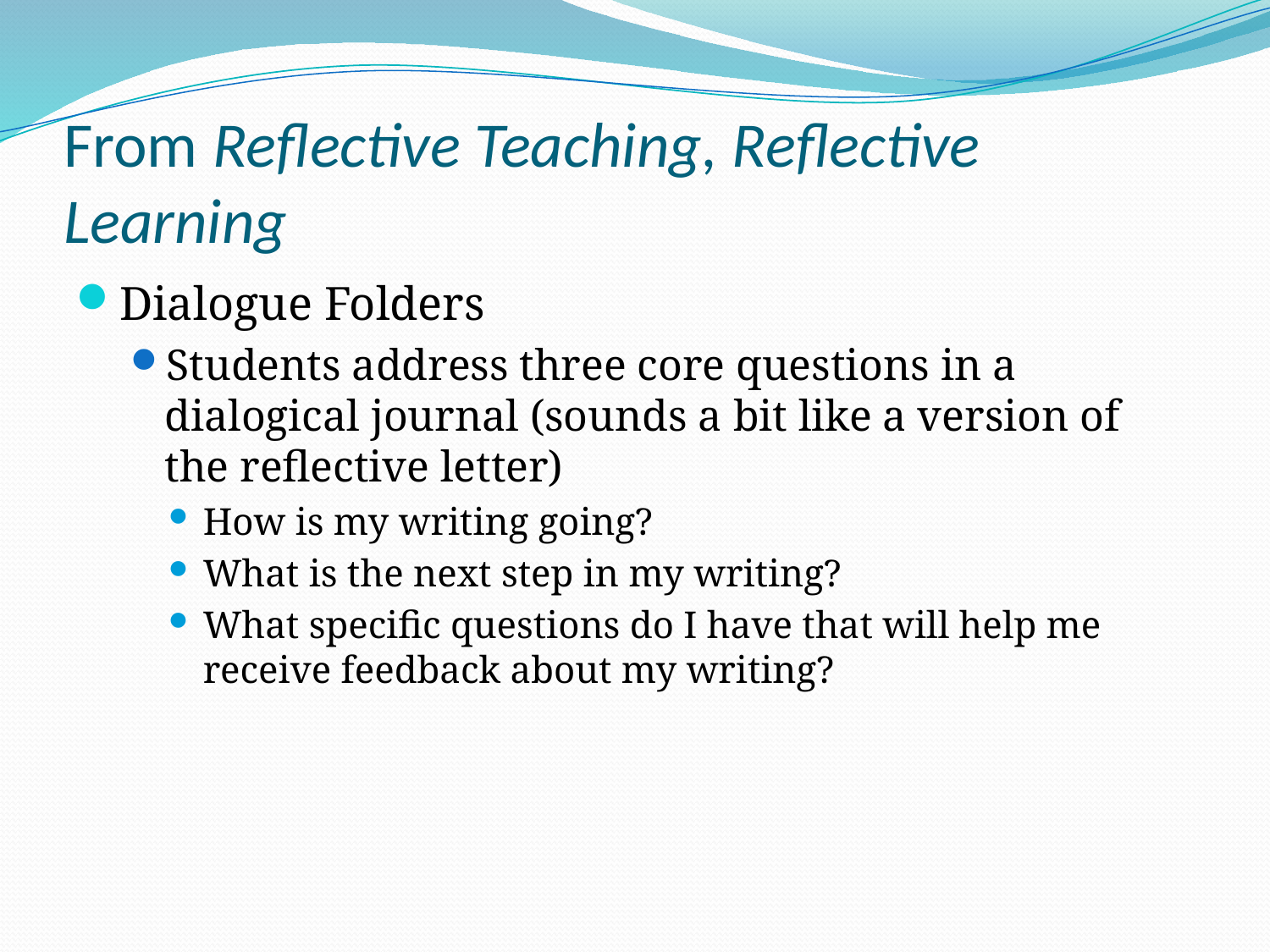

# From Reflective Teaching, Reflective Learning
Dialogue Folders
Students address three core questions in a dialogical journal (sounds a bit like a version of the reflective letter)
How is my writing going?
What is the next step in my writing?
What specific questions do I have that will help me receive feedback about my writing?